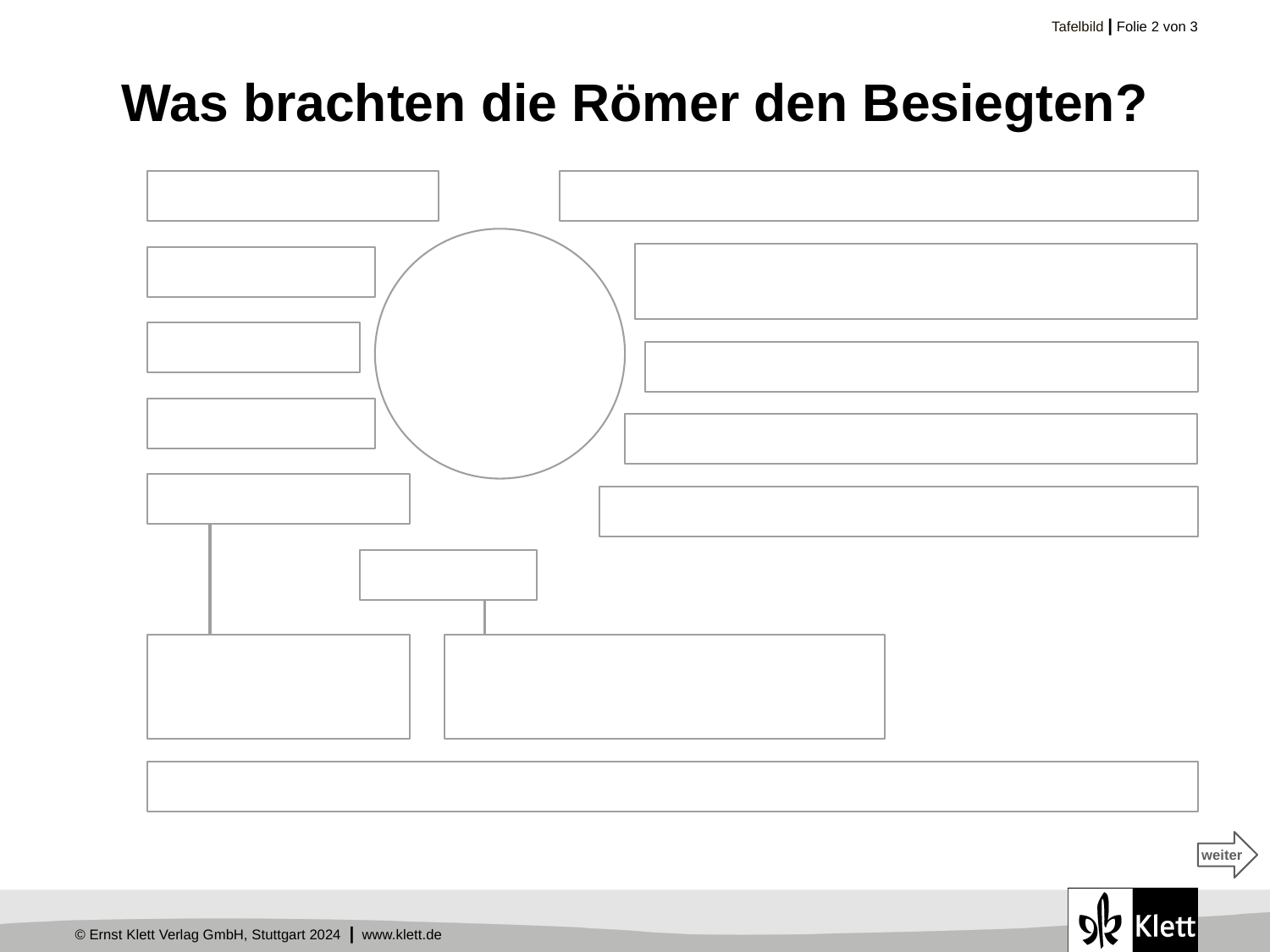

# Was brachten die Römer den Besiegten?

weiter